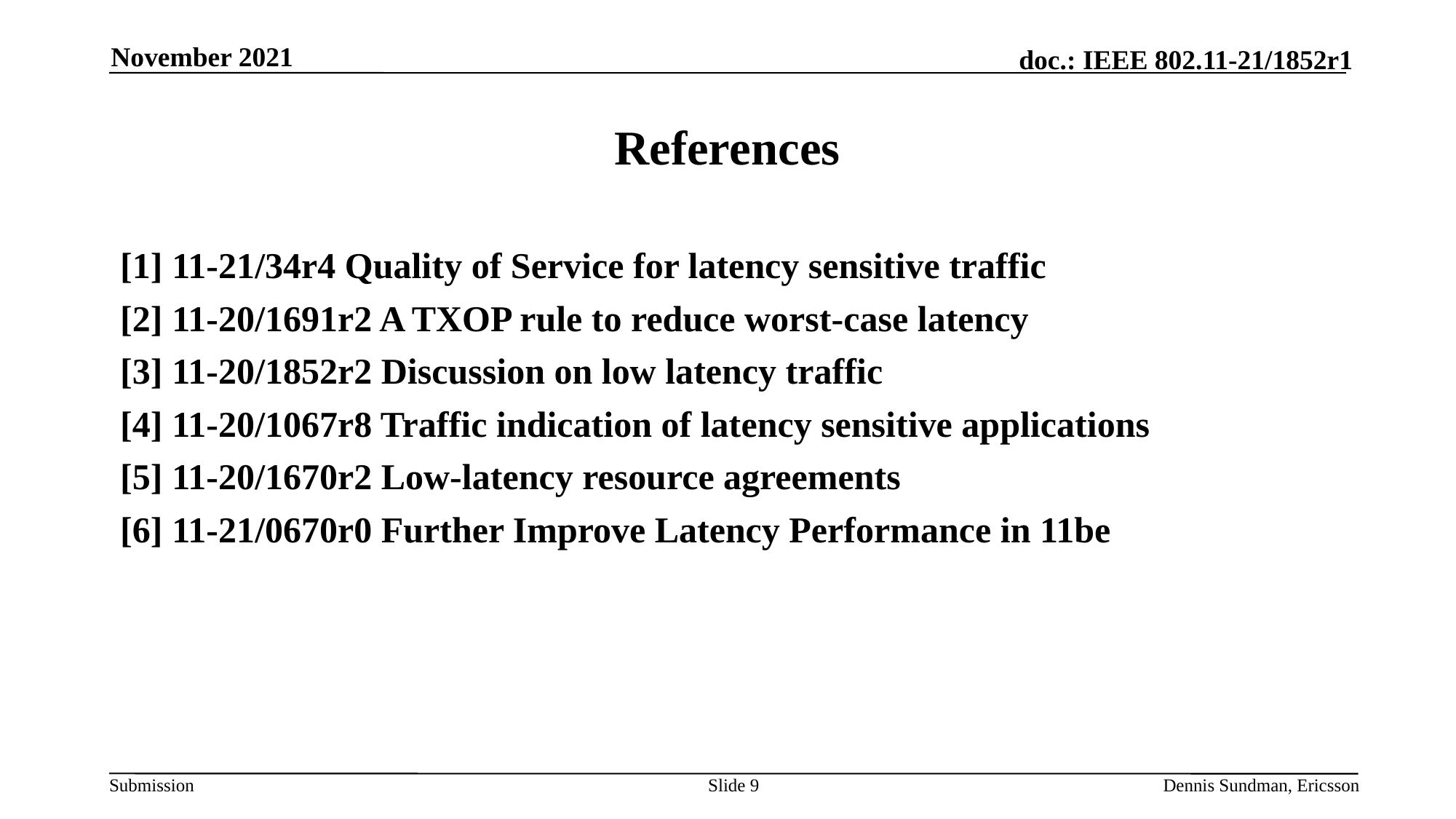

November 2021
# References
[1] 11-21/34r4 Quality of Service for latency sensitive traffic
[2] 11-20/1691r2 A TXOP rule to reduce worst-case latency
[3] 11-20/1852r2 Discussion on low latency traffic
[4] 11-20/1067r8 Traffic indication of latency sensitive applications
[5] 11-20/1670r2 Low-latency resource agreements
[6] 11-21/0670r0 Further Improve Latency Performance in 11be

Slide 9
Dennis Sundman, Ericsson